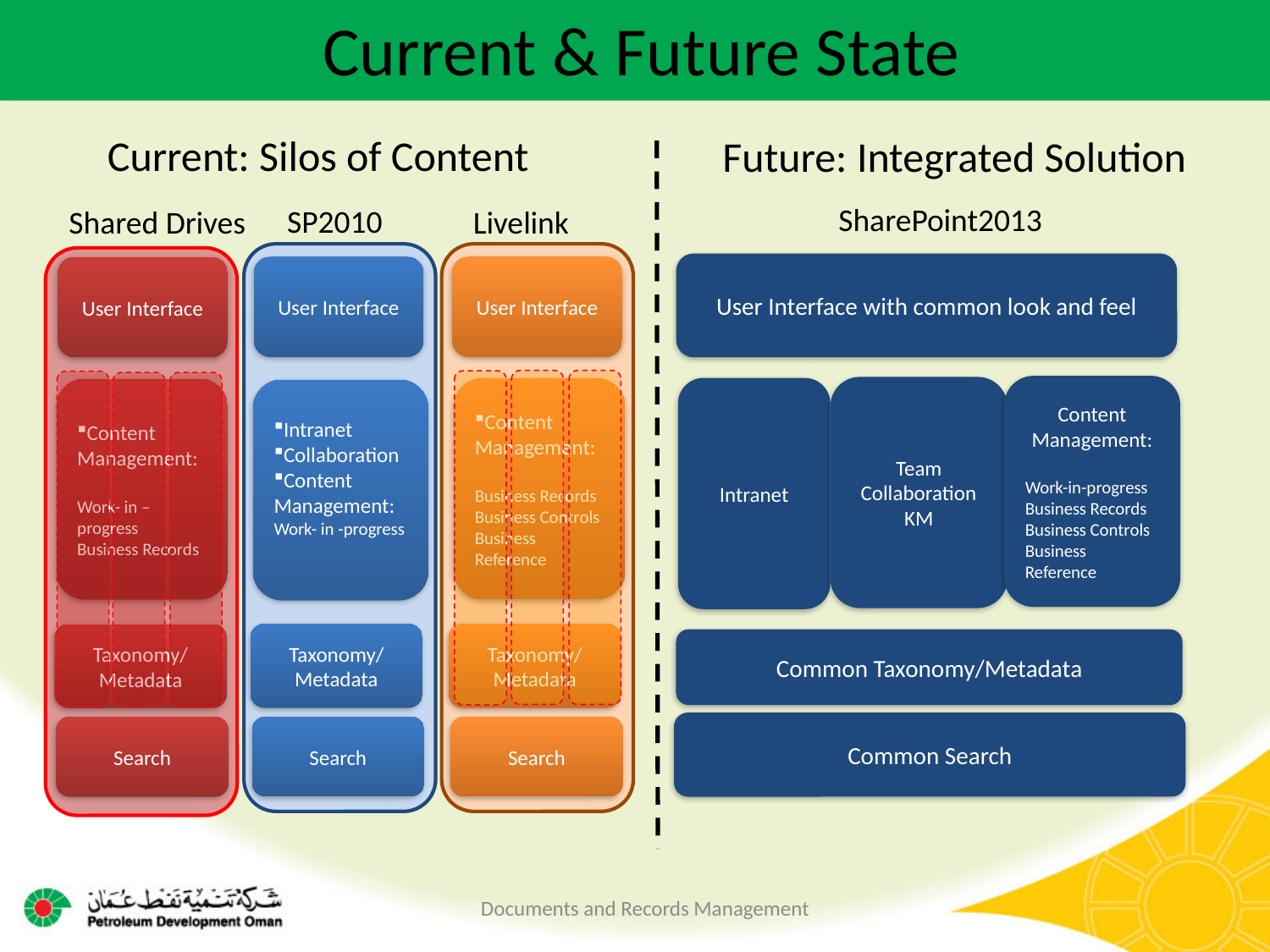

# Current & Future State
Current: Silos of Content
Future: Integrated Solution
SharePoint2013
SP2010
Livelink
Shared Drives

User Interface with common look and feel
User Interface
User Interface
User Interface

Content Management:

Work-in-progress
Business Records
Business Controls
Business Reference

Team Collaboration
KM
Intranet
Content Management:

Business Records
Business Controls
Business Reference
Content Management:

Work- in –progress
Business Records
Intranet
Collaboration
Content Management:
Work- in -progress

Taxonomy/ Metadata
Taxonomy/ Metadata
Taxonomy/ Metadata
Common Taxonomy/Metadata
Common Search
Search
Search
Search
Documents and Records Management